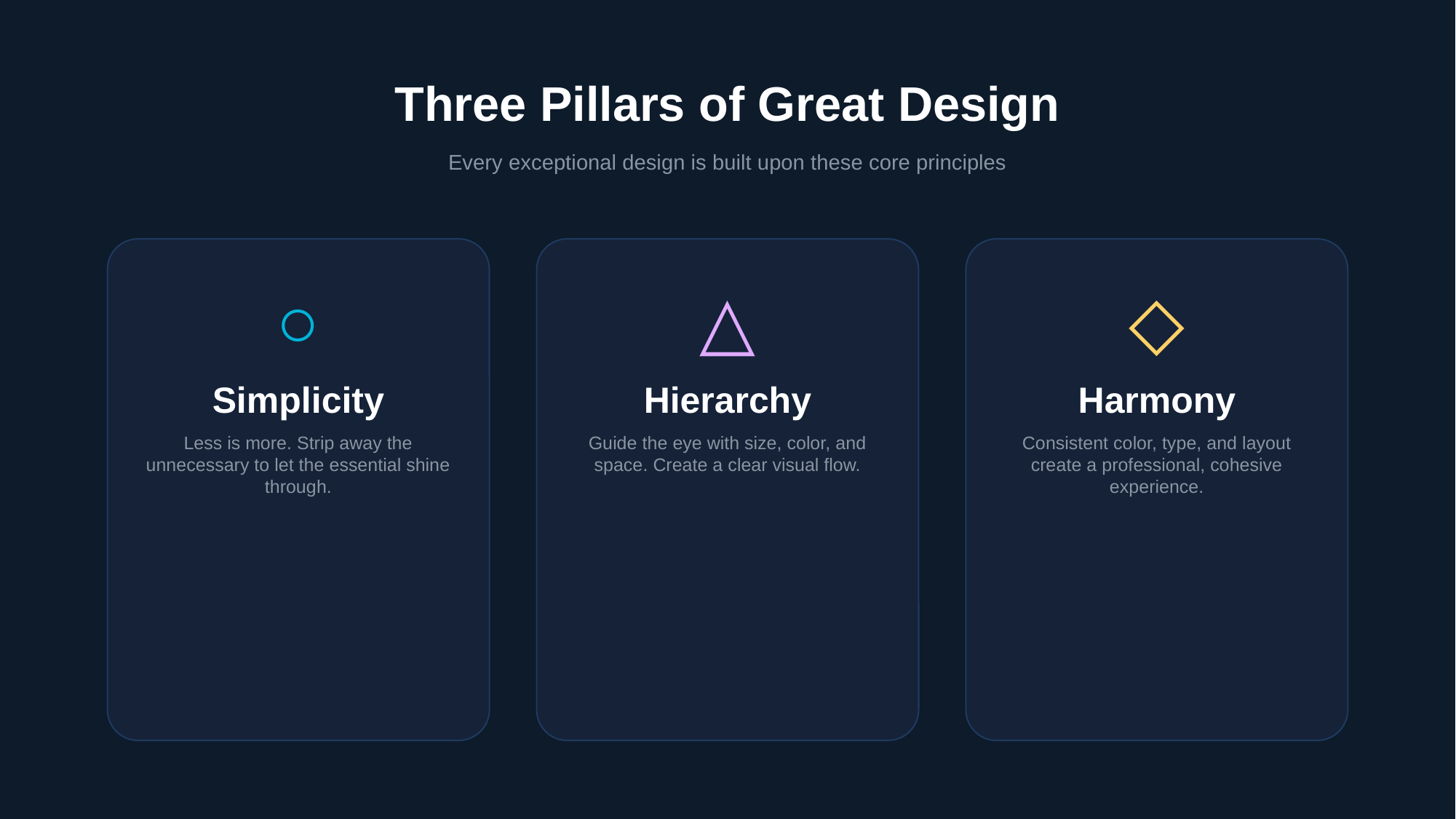

Three Pillars of Great Design
Every exceptional design is built upon these core principles
○

Simplicity

Less is more. Strip away the unnecessary to let the essential shine through.
△

Hierarchy

Guide the eye with size, color, and space. Create a clear visual flow.
◇

Harmony

Consistent color, type, and layout create a professional, cohesive experience.